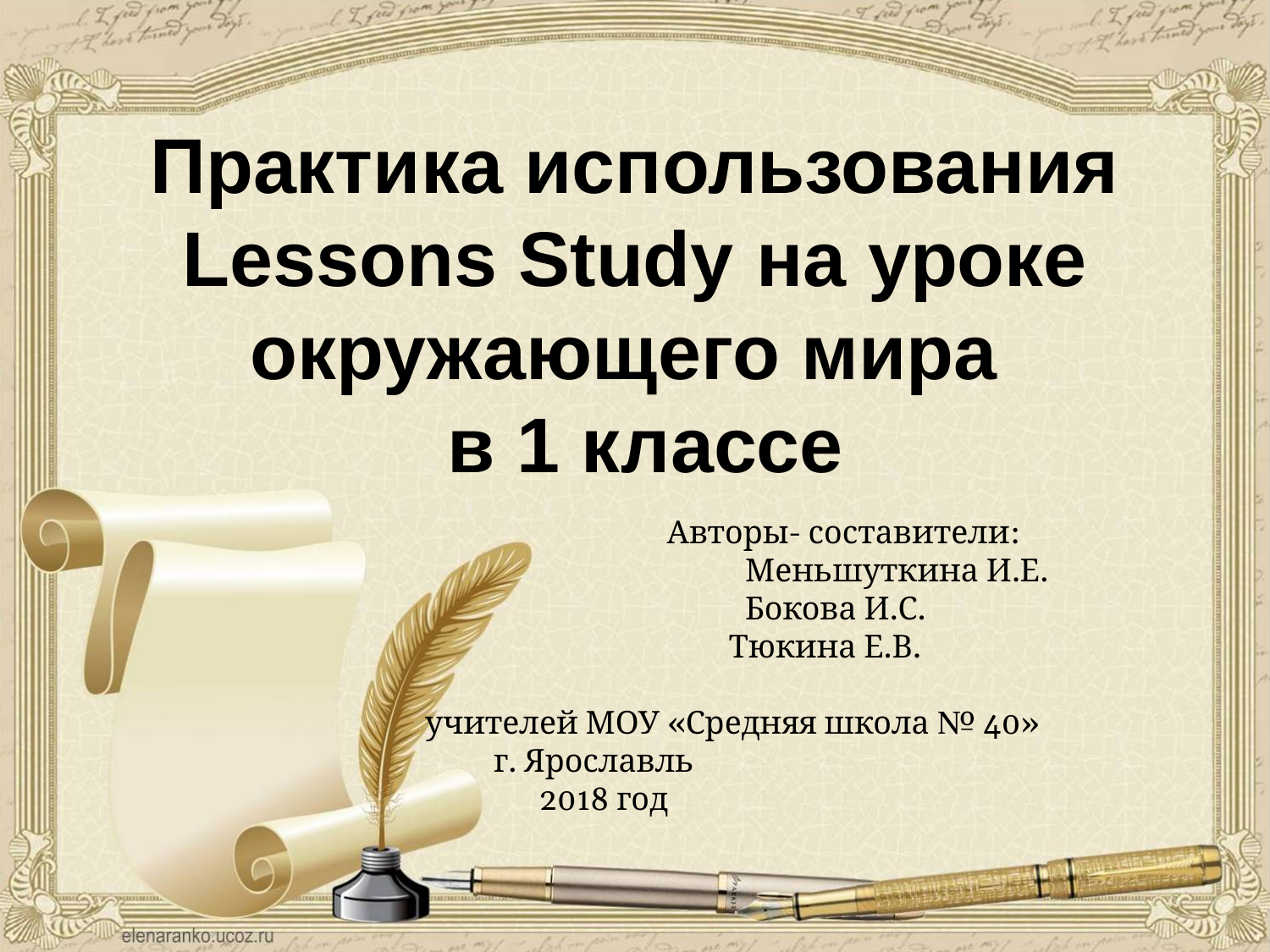

Практика использования Lessons Study на уроке окружающего мира
 в 1 классе

                               Авторы- составители:
                                           Меньшуткина И.Е.
                                           Бокова И.С.
Тюкина Е.В.

 учителей МОУ «Средняя школа № 40»
          г. Ярославль
                2018 год